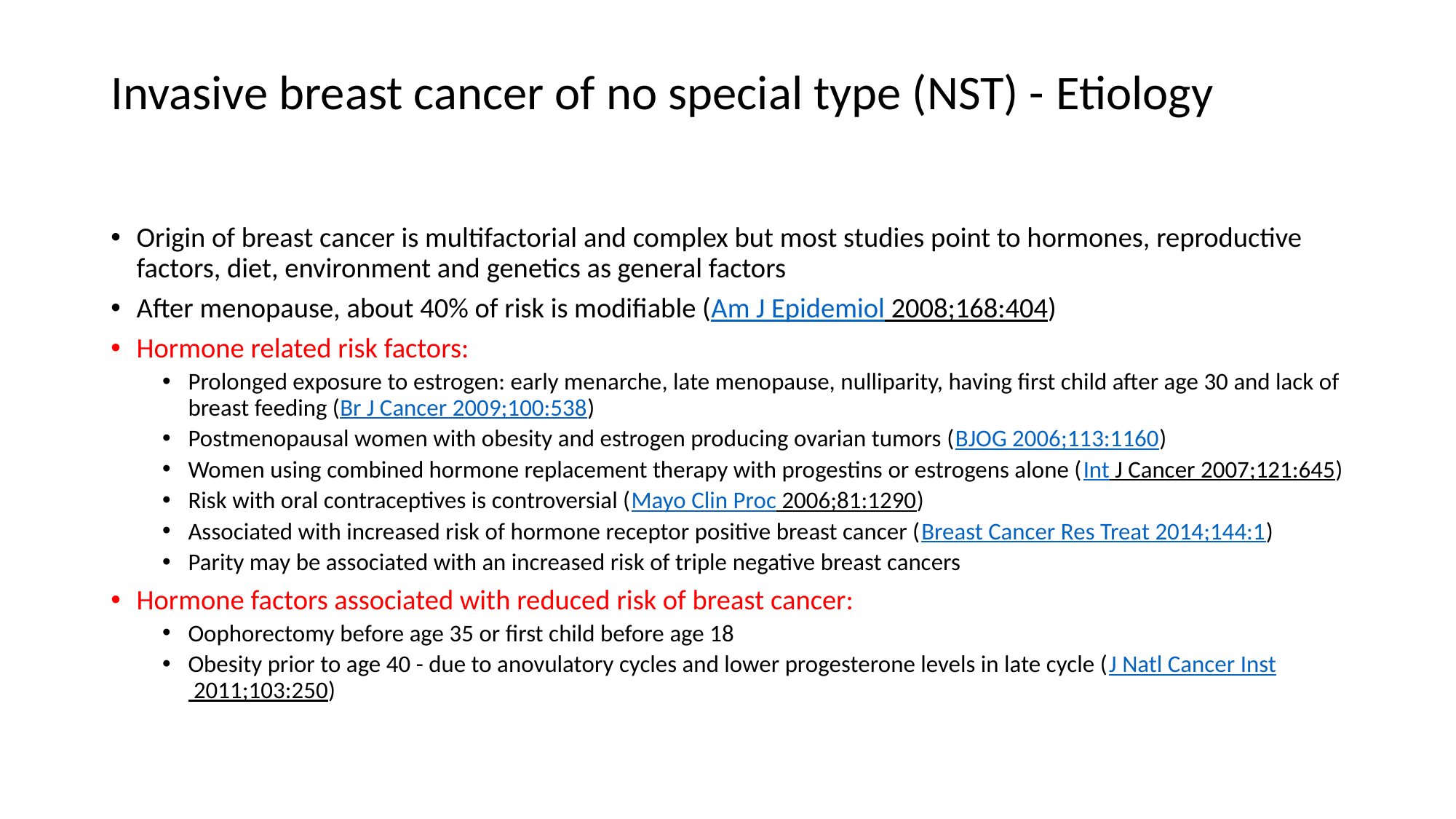

# Invasive breast cancer of no special type (NST) - Etiology
Origin of breast cancer is multifactorial and complex but most studies point to hormones, reproductive factors, diet, environment and genetics as general factors
After menopause, about 40% of risk is modifiable (Am J Epidemiol 2008;168:404)
Hormone related risk factors:
Prolonged exposure to estrogen: early menarche, late menopause, nulliparity, having first child after age 30 and lack of breast feeding (Br J Cancer 2009;100:538)
Postmenopausal women with obesity and estrogen producing ovarian tumors (BJOG 2006;113:1160)
Women using combined hormone replacement therapy with progestins or estrogens alone (Int J Cancer 2007;121:645)
Risk with oral contraceptives is controversial (Mayo Clin Proc 2006;81:1290)
Associated with increased risk of hormone receptor positive breast cancer (Breast Cancer Res Treat 2014;144:1)
Parity may be associated with an increased risk of triple negative breast cancers
Hormone factors associated with reduced risk of breast cancer:
Oophorectomy before age 35 or first child before age 18
Obesity prior to age 40 - due to anovulatory cycles and lower progesterone levels in late cycle (J Natl Cancer Inst 2011;103:250)